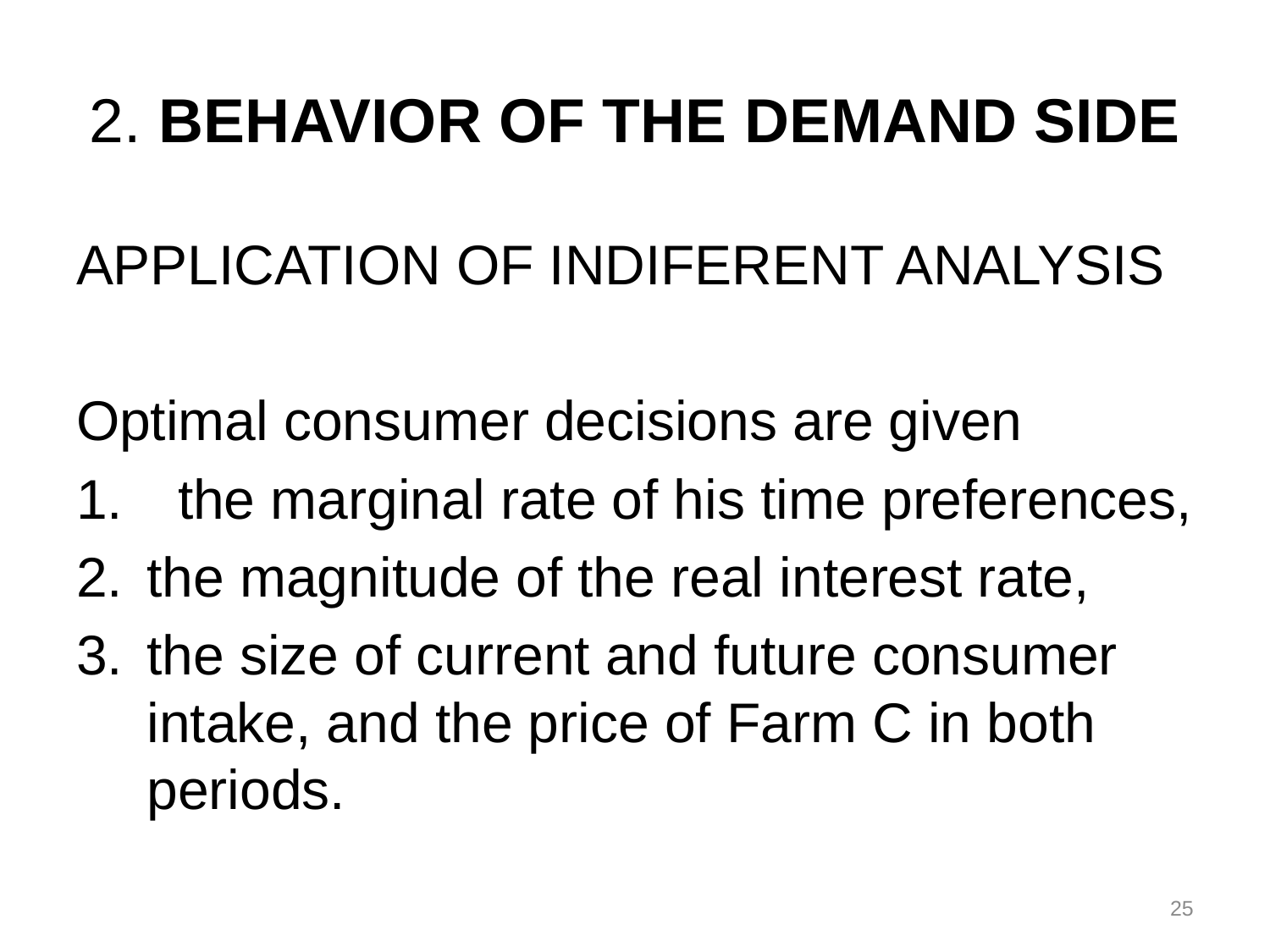

# 2. behavior of the demand side
APPLICATION OF INDIFERENT ANALYSIS

Optimal consumer decisions are given
  the marginal rate of his time preferences,
the magnitude of the real interest rate,
the size of current and future consumer intake, and the price of Farm C in both periods.
25